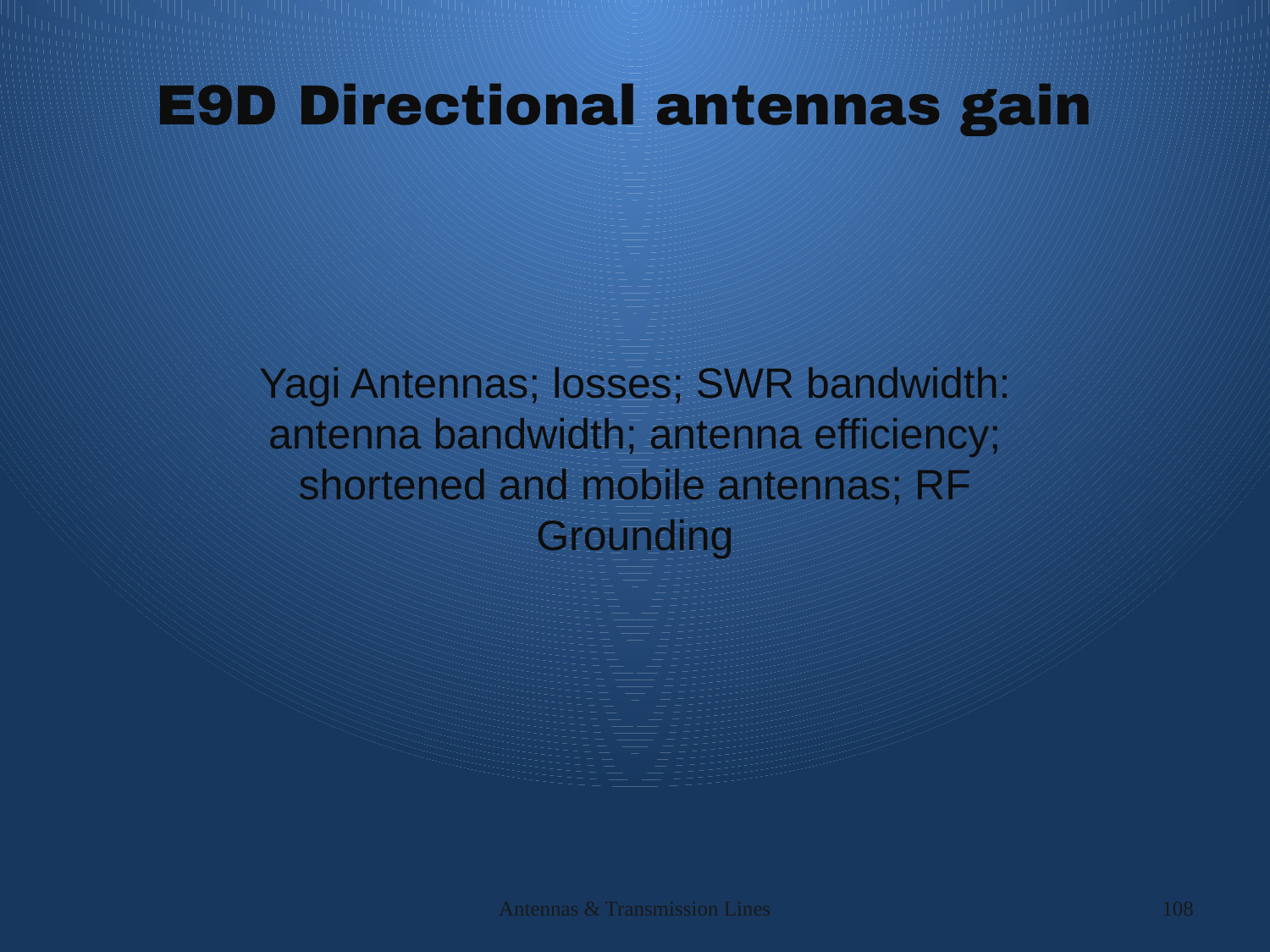

# E9D Directional antennas gain
Yagi Antennas; losses; SWR bandwidth: antenna bandwidth; antenna efficiency; shortened and mobile antennas; RF Grounding
Antennas & Transmission Lines
108